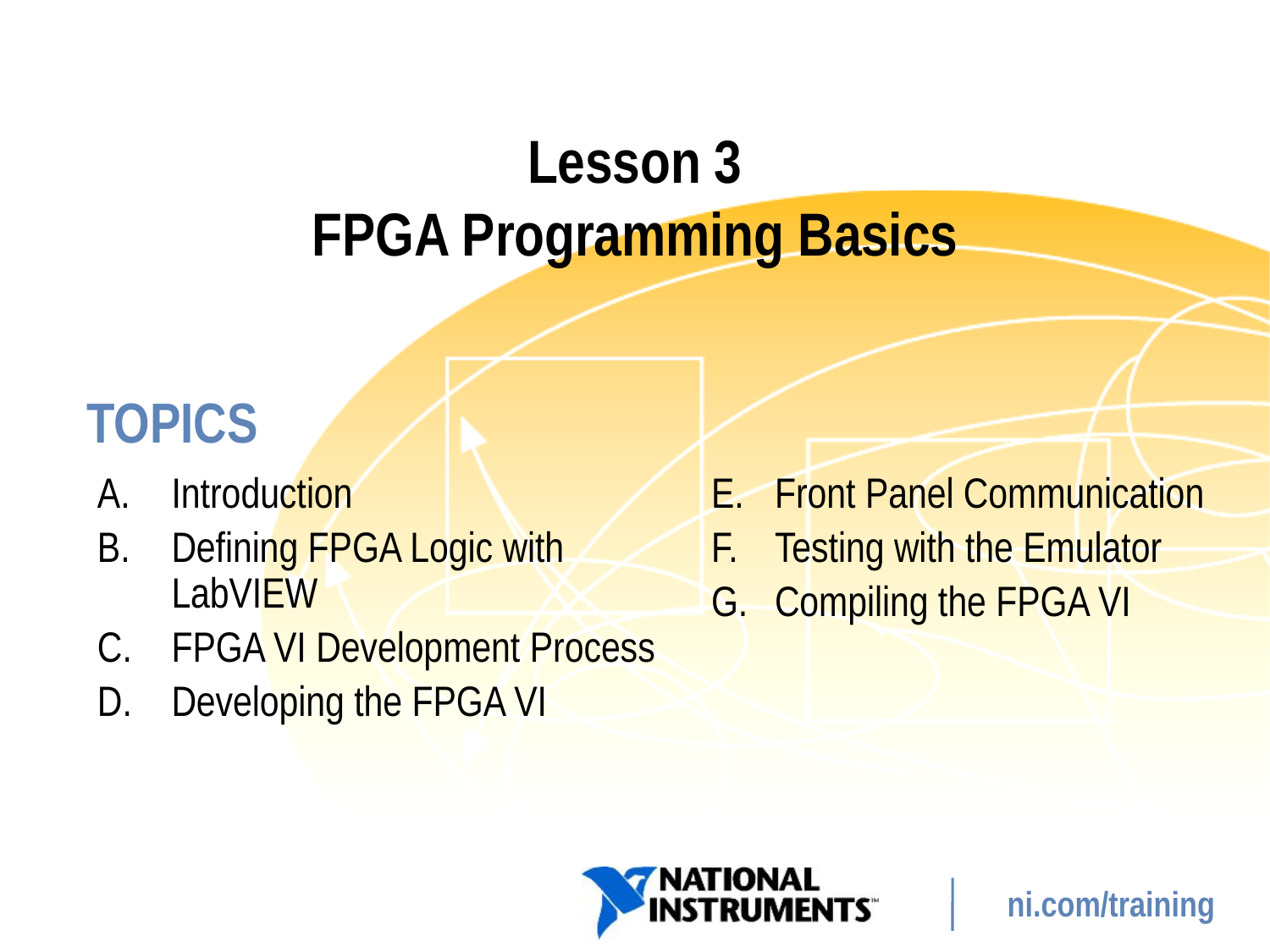

# Lesson 3 FPGA Programming Basics
Introduction
Defining FPGA Logic with LabVIEW
FPGA VI Development Process
Developing the FPGA VI
Front Panel Communication
Testing with the Emulator
Compiling the FPGA VI